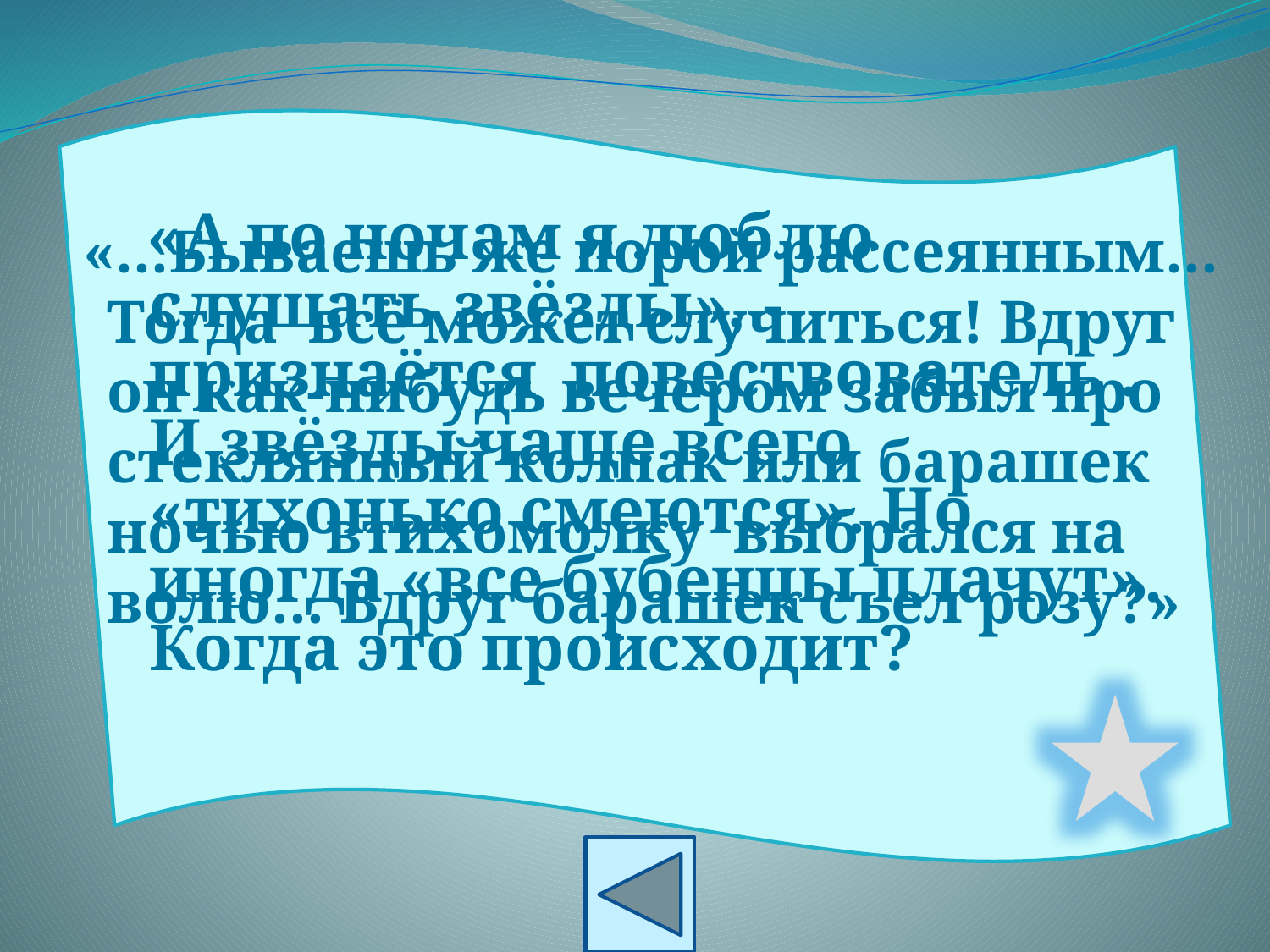

«А по ночам я люблю слушать звёзды», - признаётся  повествователь . И звёзды чаще всего «тихонько смеются». Но иногда «все бубенцы плачут». Когда это происходит?

 «…Бываешь же порой рассеянным… Тогда  всё может случиться! Вдруг он как-нибудь вечером забыл про стеклянный колпак или барашек ночью втихомолку  выбрался на волю… Вдруг барашек съел розу?»